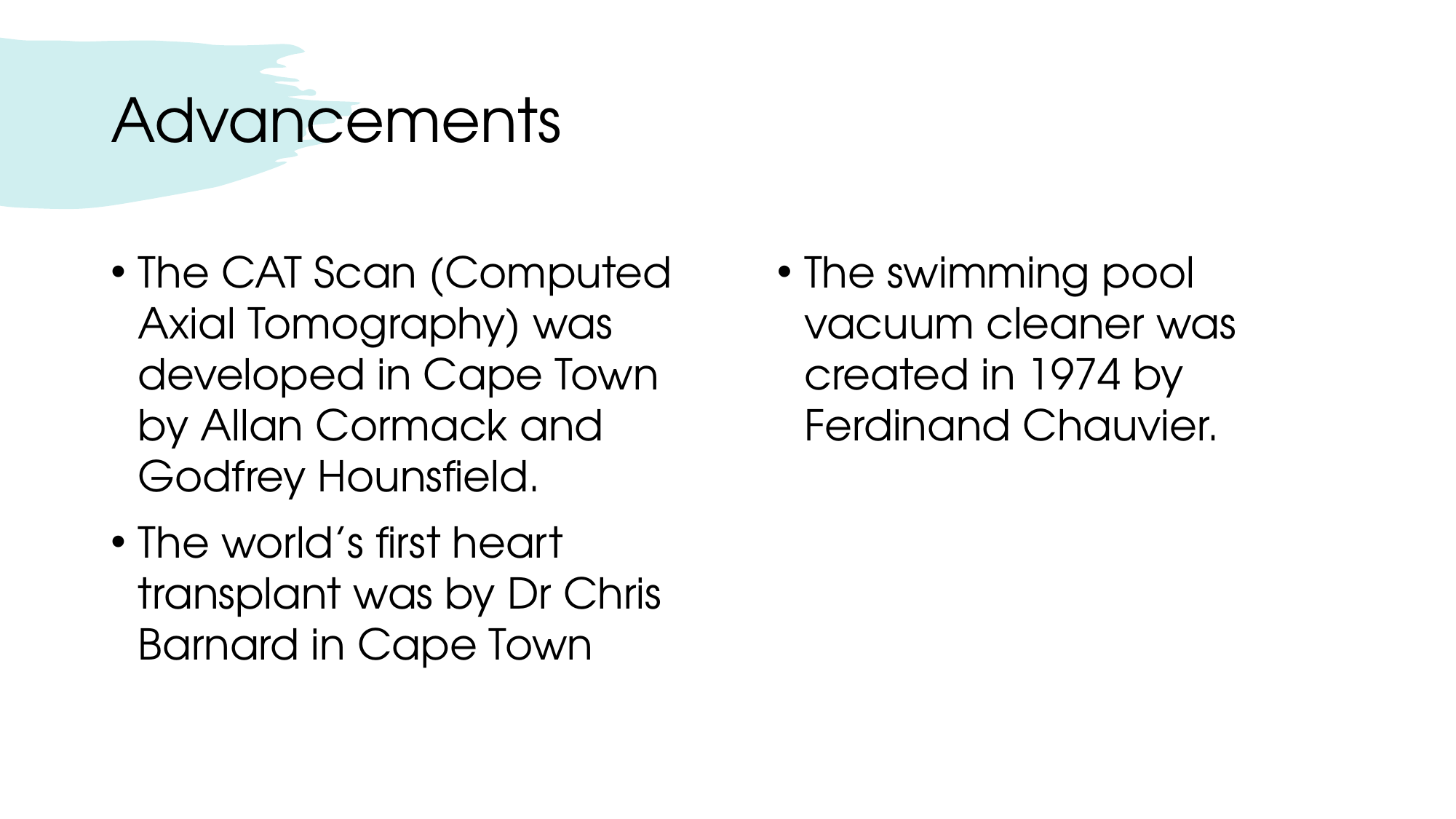

# Advancements
The CAT Scan (Computed Axial Tomography) was developed in Cape Town by Allan Cormack and Godfrey Hounsfield.
The world’s first heart transplant was by Dr Chris Barnard in Cape Town
The swimming pool vacuum cleaner was created in 1974 by Ferdinand Chauvier.